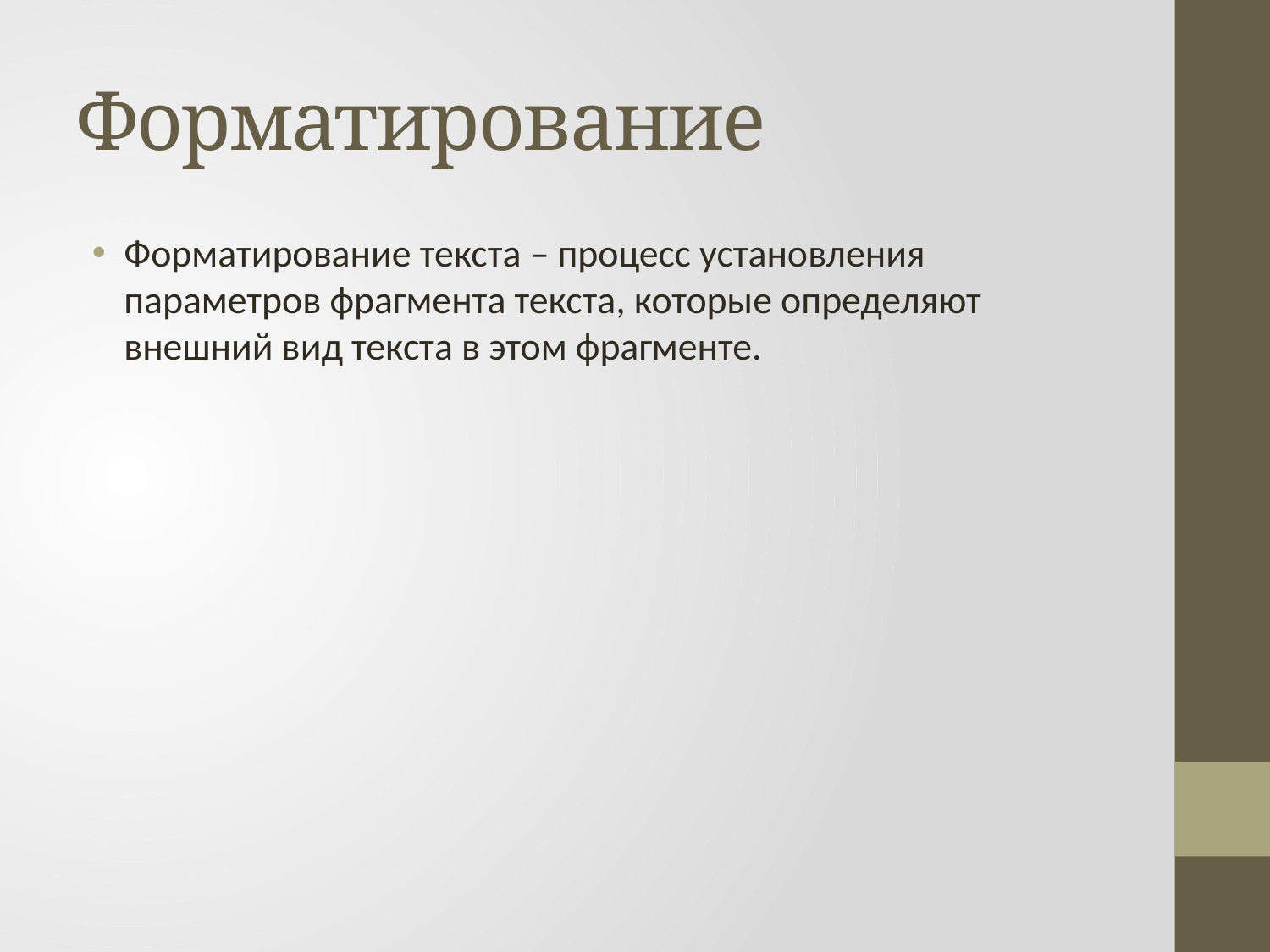

# Форматирование
Форматирование текста – процесс установления параметров фрагмента текста, которые определяют внешний вид текста в этом фрагменте.